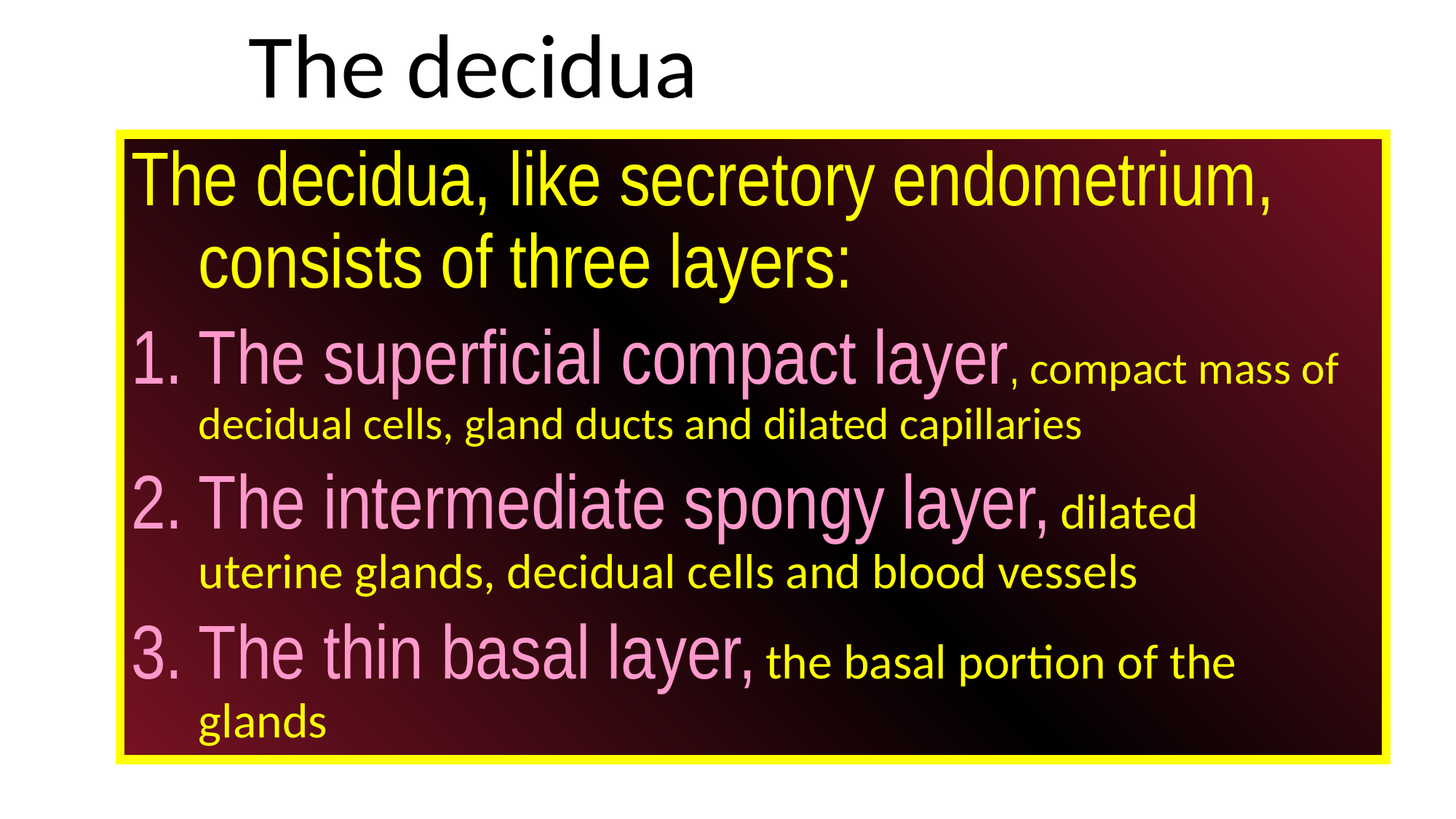

# The decidua
The decidua, like secretory endometrium, consists of three layers:
The superficial compact layer, compact mass of decidual cells, gland ducts and dilated capillaries
The intermediate spongy layer, dilated
uterine glands, decidual cells and blood vessels
The thin basal layer, the basal portion of the glands